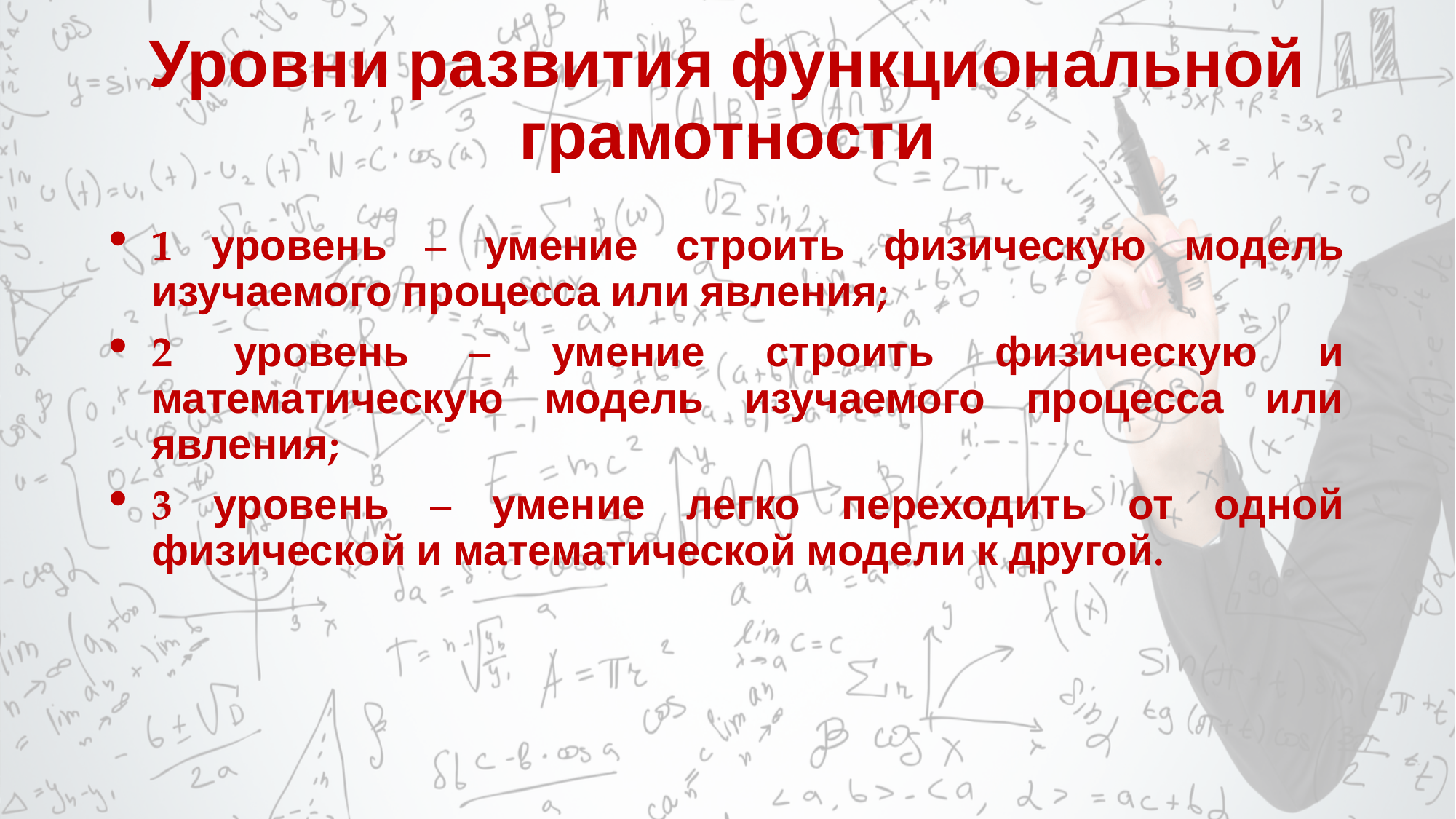

# Уровни развития функциональной грамотности
1 уровень – умение строить физическую модель изучаемого процесса или явления;
2 уровень – умение строить физическую и математическую модель изучаемого процесса или явления;
3 уровень – умение легко переходить от одной физической и математической модели к другой.